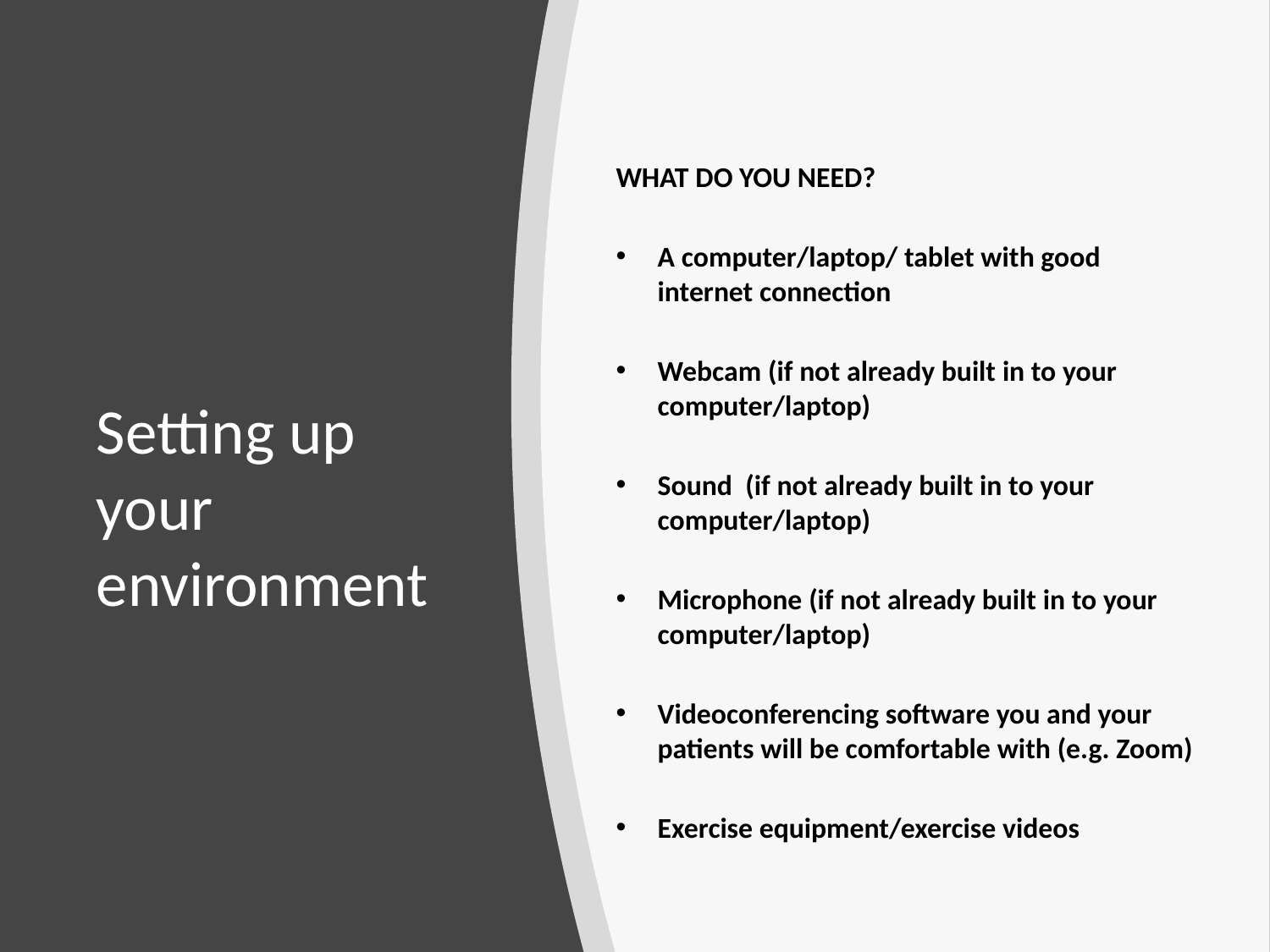

WHAT DO YOU NEED?

A computer/laptop/ tablet with good internet connection

Webcam (if not already built in to your computer/laptop)

Sound  (if not already built in to your computer/laptop)

Microphone (if not already built in to your computer/laptop)

Videoconferencing software you and your patients will be comfortable with (e.g. Zoom)

Exercise equipment/exercise videos

# Setting up your environment